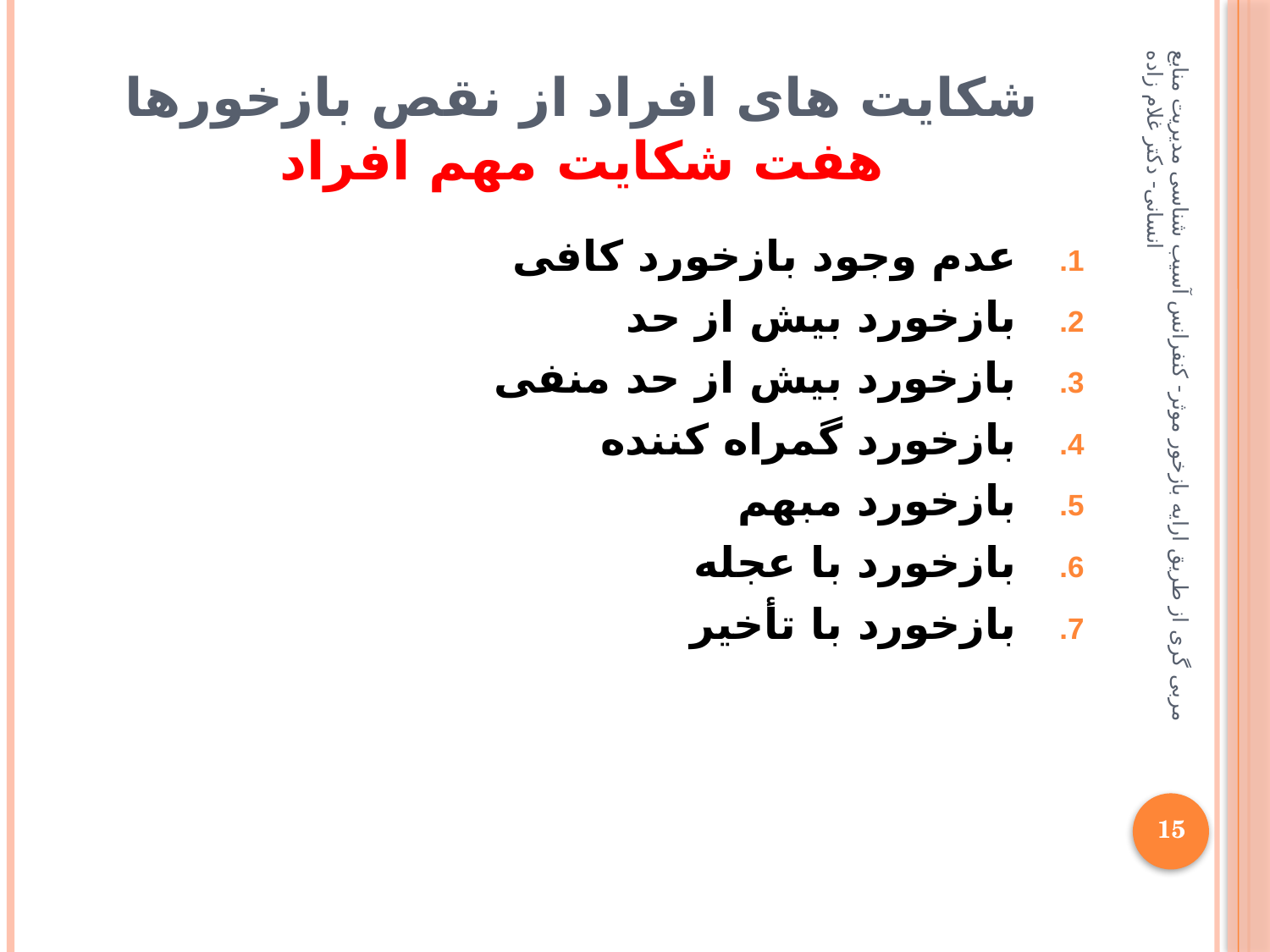

# شکایت های افراد از نقص بازخورها هفت شکایت مهم افراد
عدم وجود بازخورد کافی
بازخورد بیش از حد
بازخورد بیش از حد منفی
بازخورد گمراه کننده
بازخورد مبهم
بازخورد با عجله
بازخورد با تأخیر

مربی گری از طریق ارایه بازخور موثر- کنفرانس آسیب شناسی مدیریت منابع انسانی- دکتر غلام زاده
15